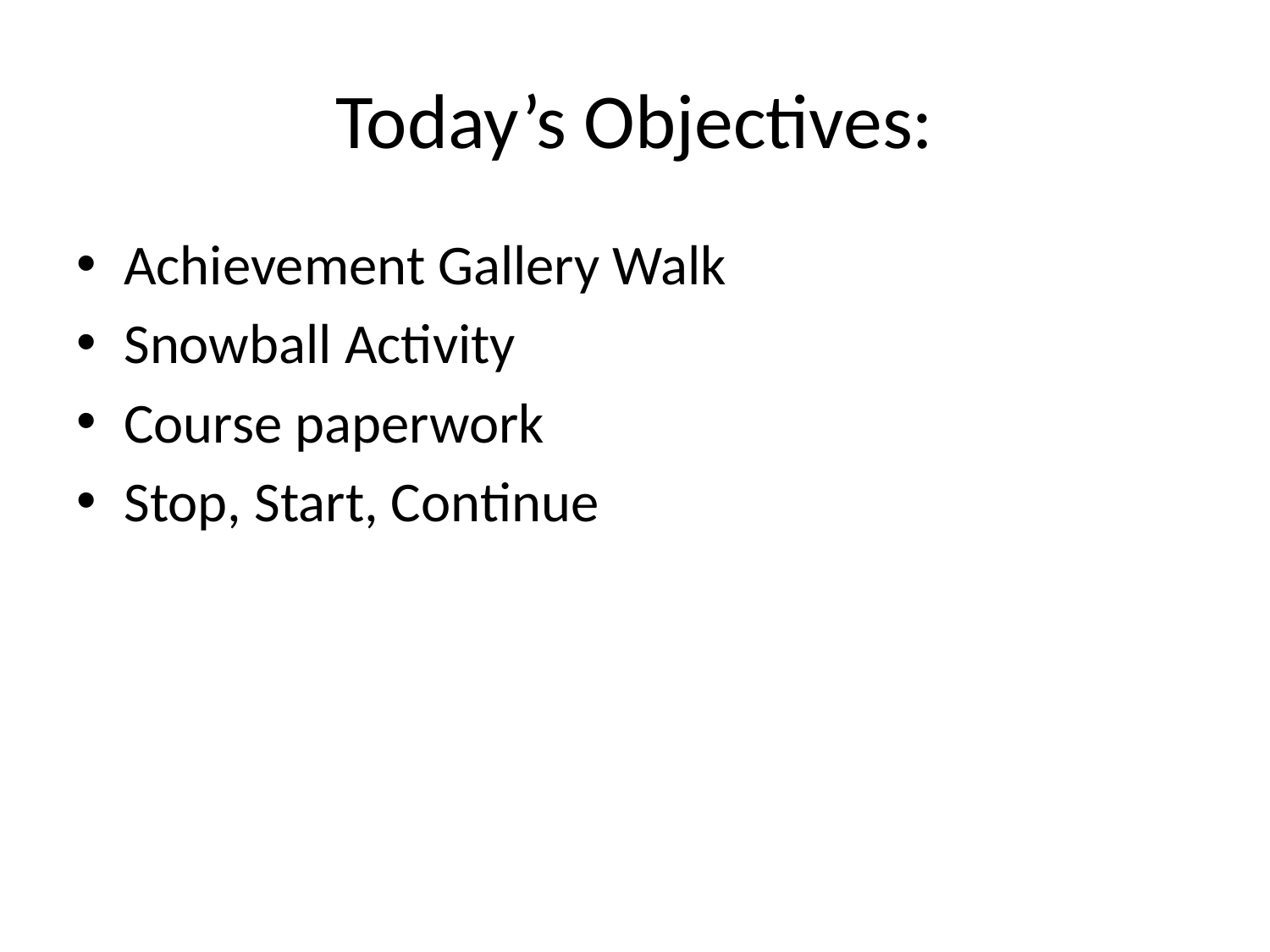

# Today’s Objectives:
Achievement Gallery Walk
Snowball Activity
Course paperwork
Stop, Start, Continue